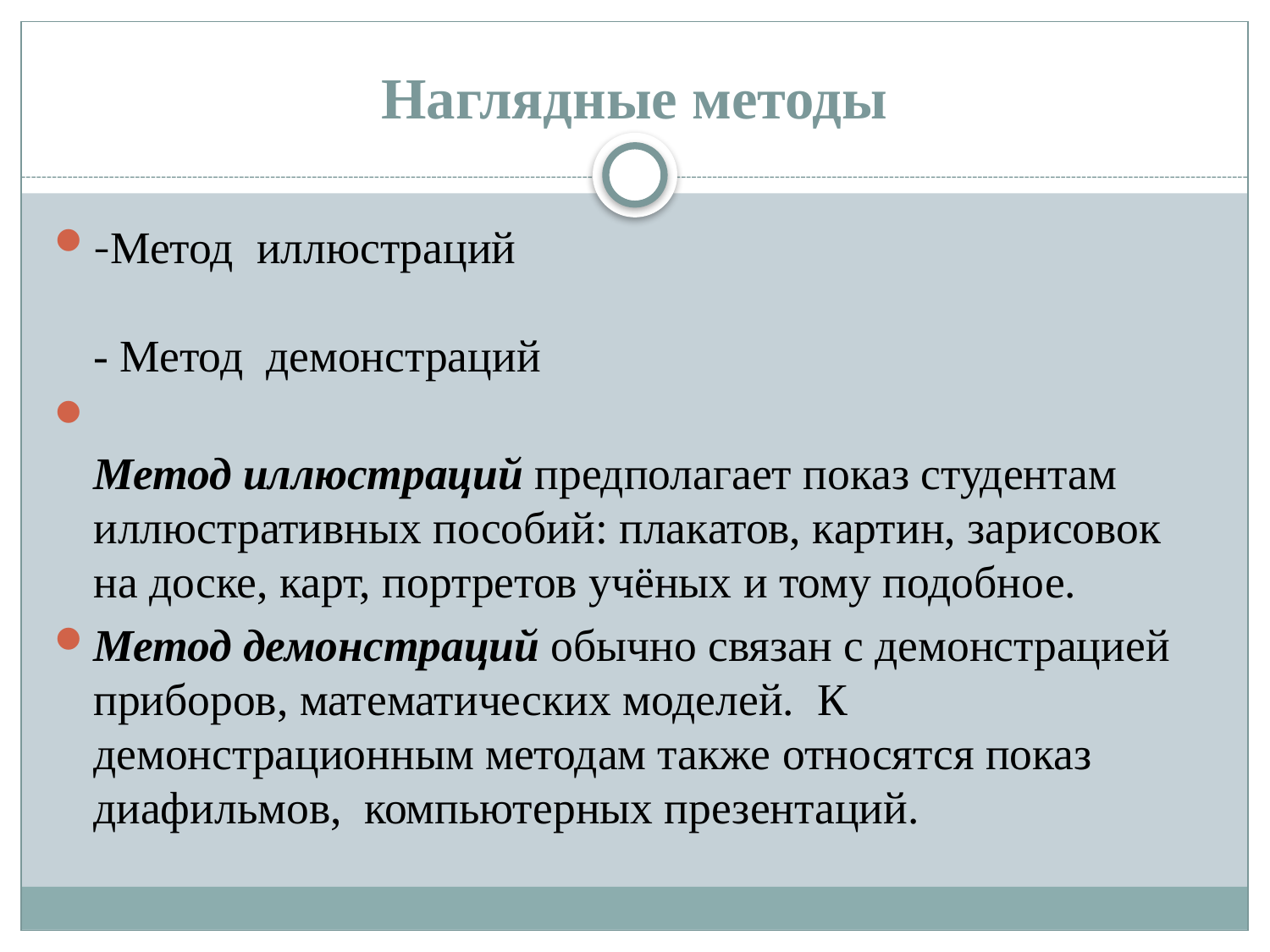

# Наглядные методы
-Метод  иллюстраций
- Метод  демонстраций
Метод иллюстраций предполагает показ студентам  иллюстративных пособий: плакатов, картин, зарисовок на доске, карт, портретов учёных и тому подобное.
Метод демонстраций обычно связан с демонстрацией приборов, математических моделей.  К демонстрационным методам также относятся показ диафильмов,  компьютерных презентаций.